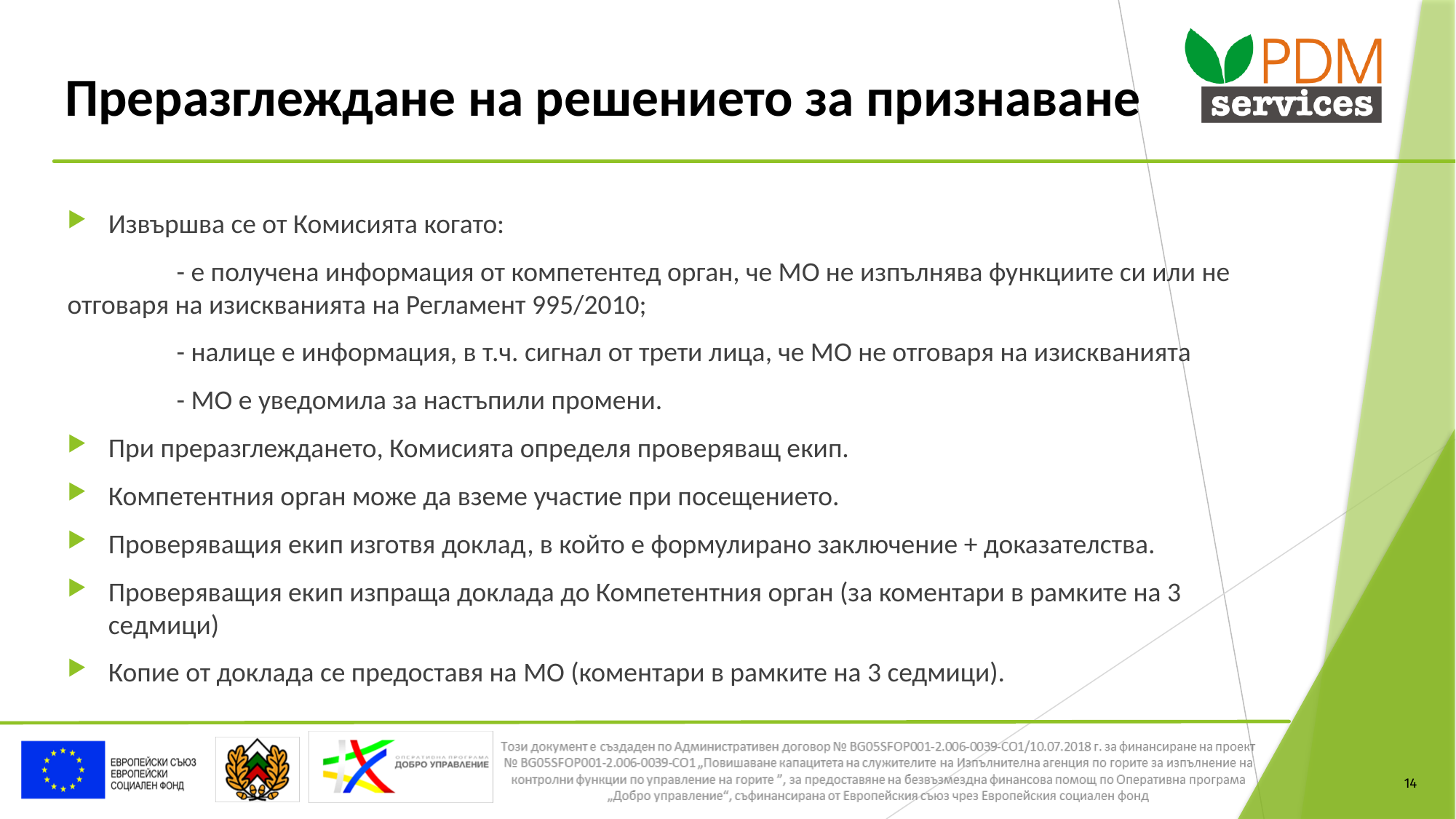

# Преразглеждане на решението за признаване
Извършва се от Комисията когато:
	- е получена информация от компетентед орган, че МО не изпълнява функциите си или не отговаря на изискванията на Регламент 995/2010;
	- налице е информация, в т.ч. сигнал от трети лица, че МО не отговаря на изискванията
	- МО е уведомила за настъпили промени.
При преразглеждането, Комисията определя проверяващ екип.
Компетентния орган може да вземе участие при посещението.
Проверяващия екип изготвя доклад, в който е формулирано заключение + доказателства.
Проверяващия екип изпраща доклада до Компетентния орган (за коментари в рамките на 3 седмици)
Копие от доклада се предоставя на МО (коментари в рамките на 3 седмици).
14